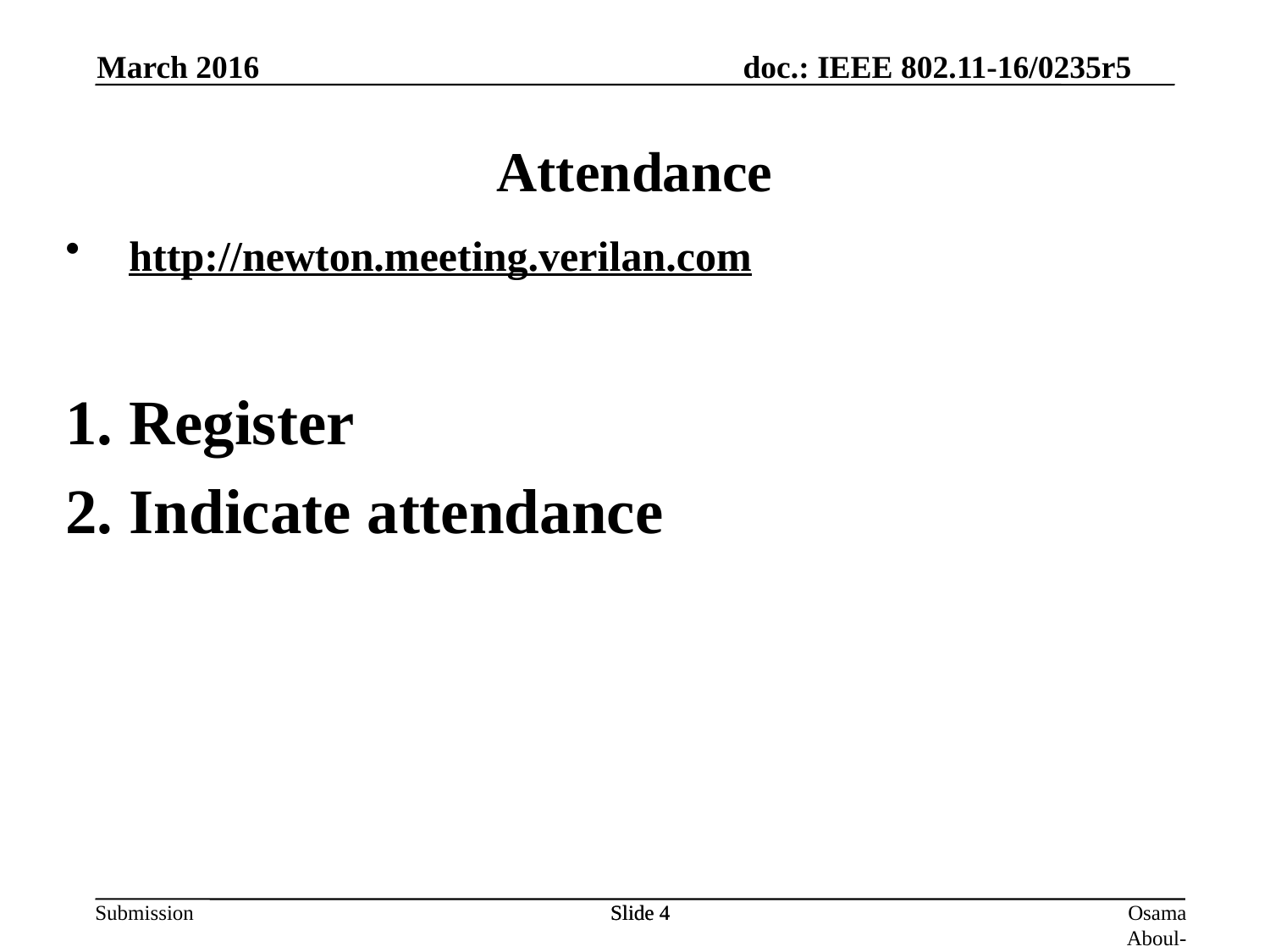

Attendance
March 2016
http://newton.meeting.verilan.com

Register
Indicate attendance
Slide 4
Slide 4
Osama Aboul-Magd (Huawei Technologies)